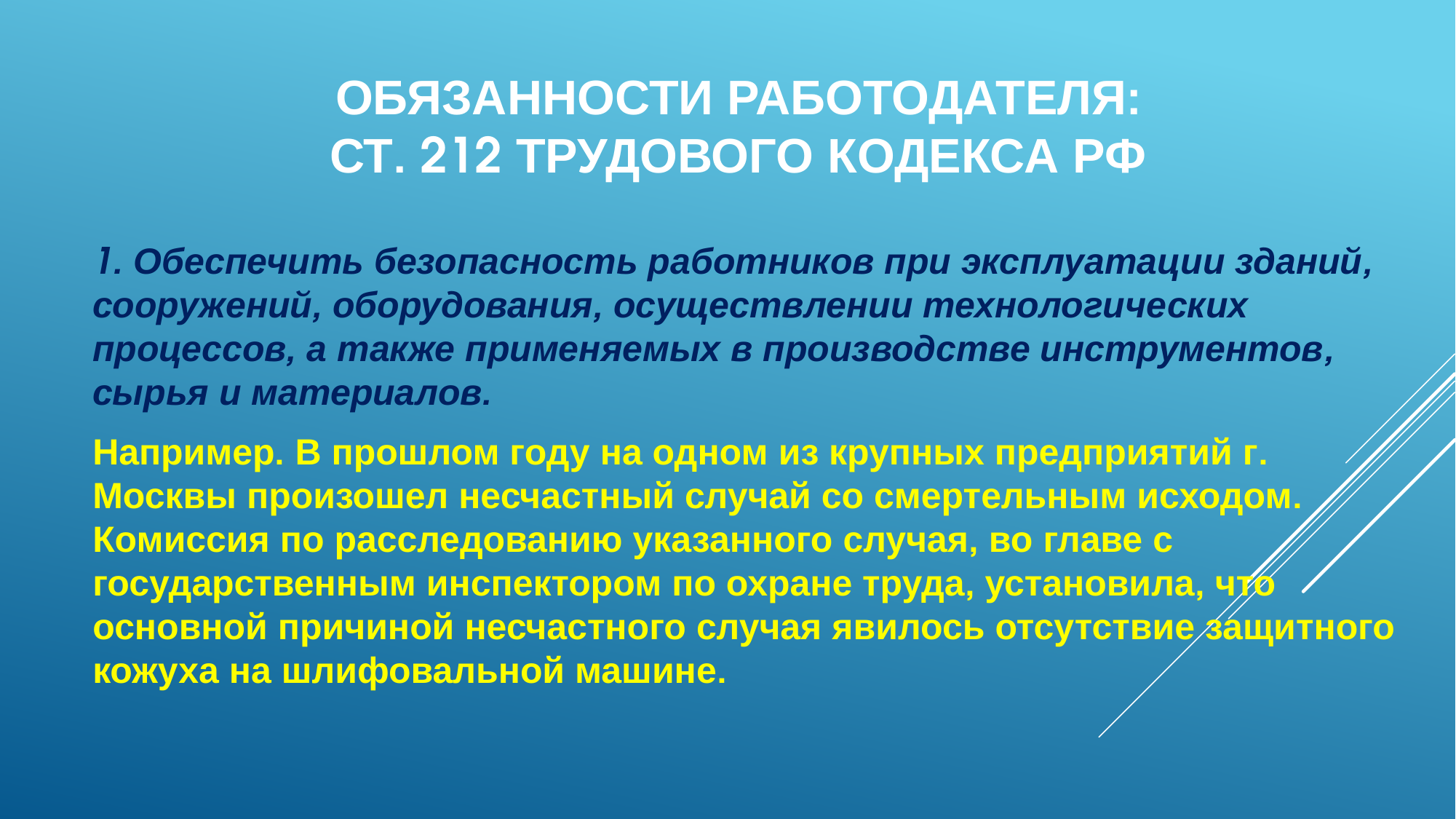

# обязанности работодателя: ст. 212 Трудового кодекса РФ
1. Обеспечить безопасность работников при эксплуатации зданий, сооружений, оборудования, осуществлении технологических процессов, а также применяемых в производстве инструментов, сырья и материалов.
Например. В прошлом году на одном из крупных предприятий г. Москвы произошел несчастный случай со смертельным исходом. Комиссия по расследованию указанного случая, во главе с государственным инспектором по охране труда, установила, что основной причиной несчастного случая явилось отсутствие защитного кожуха на шлифовальной машине.